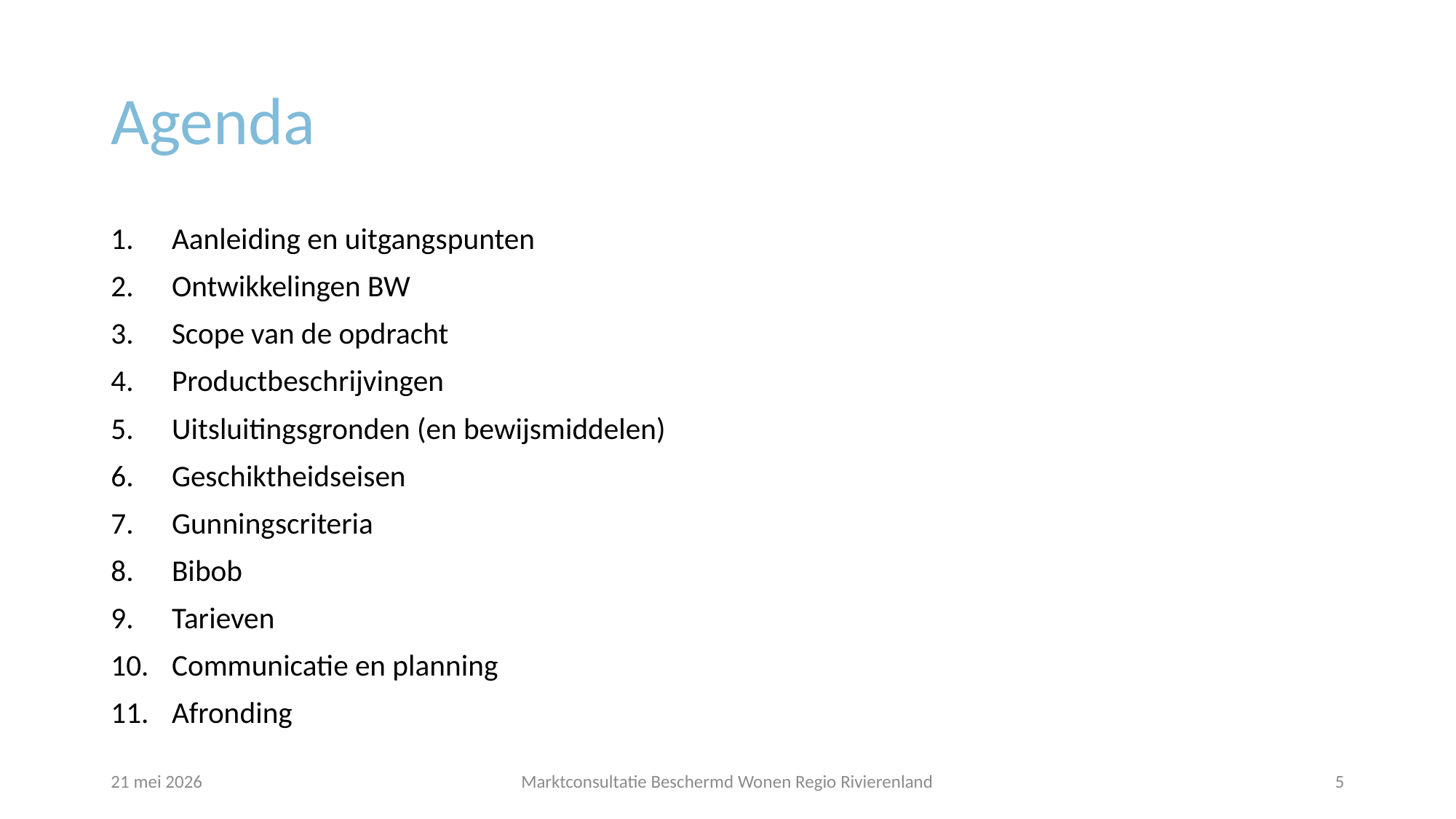

# Agenda
Aanleiding en uitgangspunten
Ontwikkelingen BW
Scope van de opdracht
Productbeschrijvingen
Uitsluitingsgronden (en bewijsmiddelen)
Geschiktheidseisen
Gunningscriteria
Bibob
Tarieven
Communicatie en planning
Afronding
21 mei 2026
Marktconsultatie Beschermd Wonen Regio Rivierenland
5